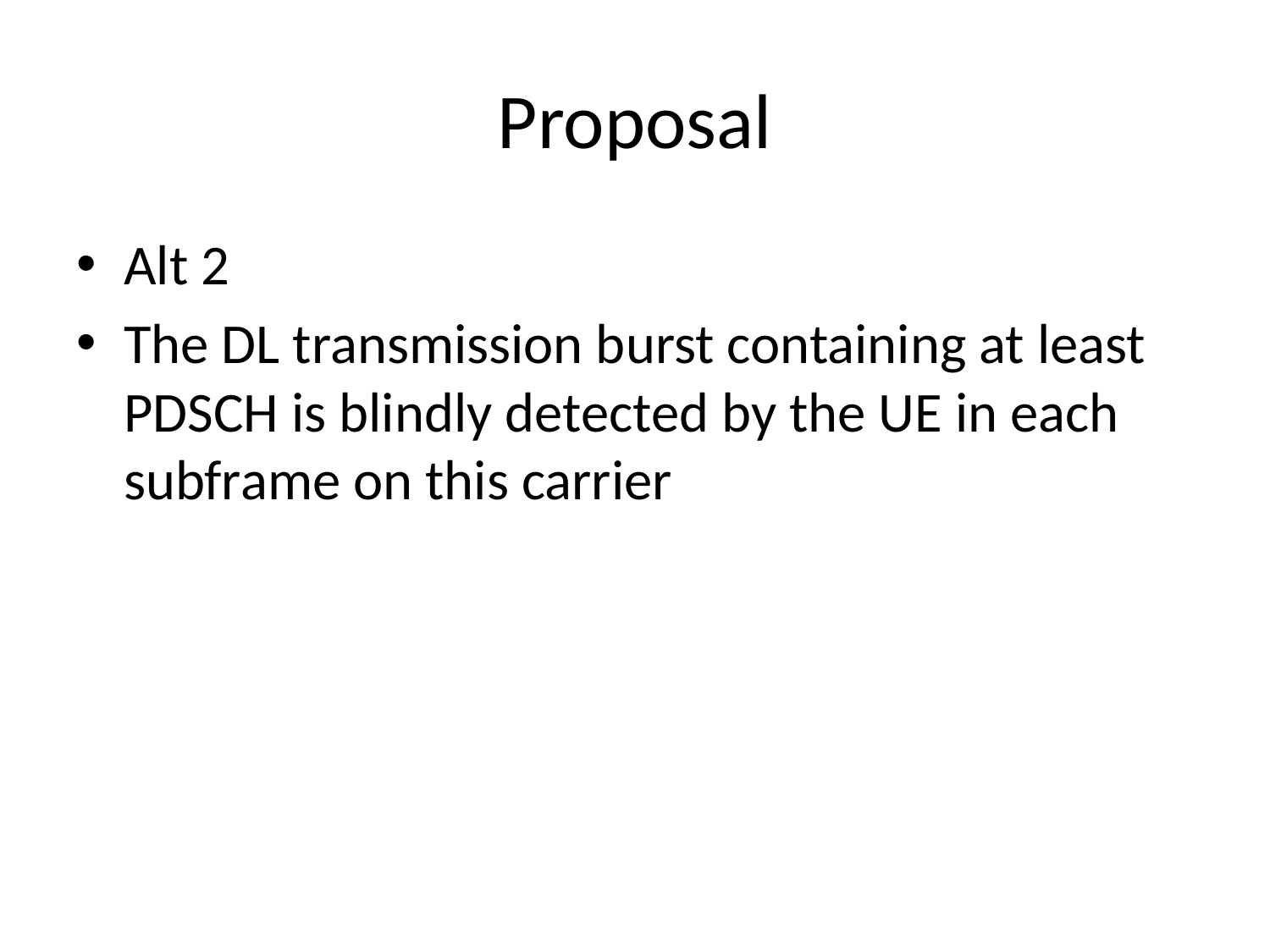

# Proposal
Alt 2
The DL transmission burst containing at least PDSCH is blindly detected by the UE in each subframe on this carrier